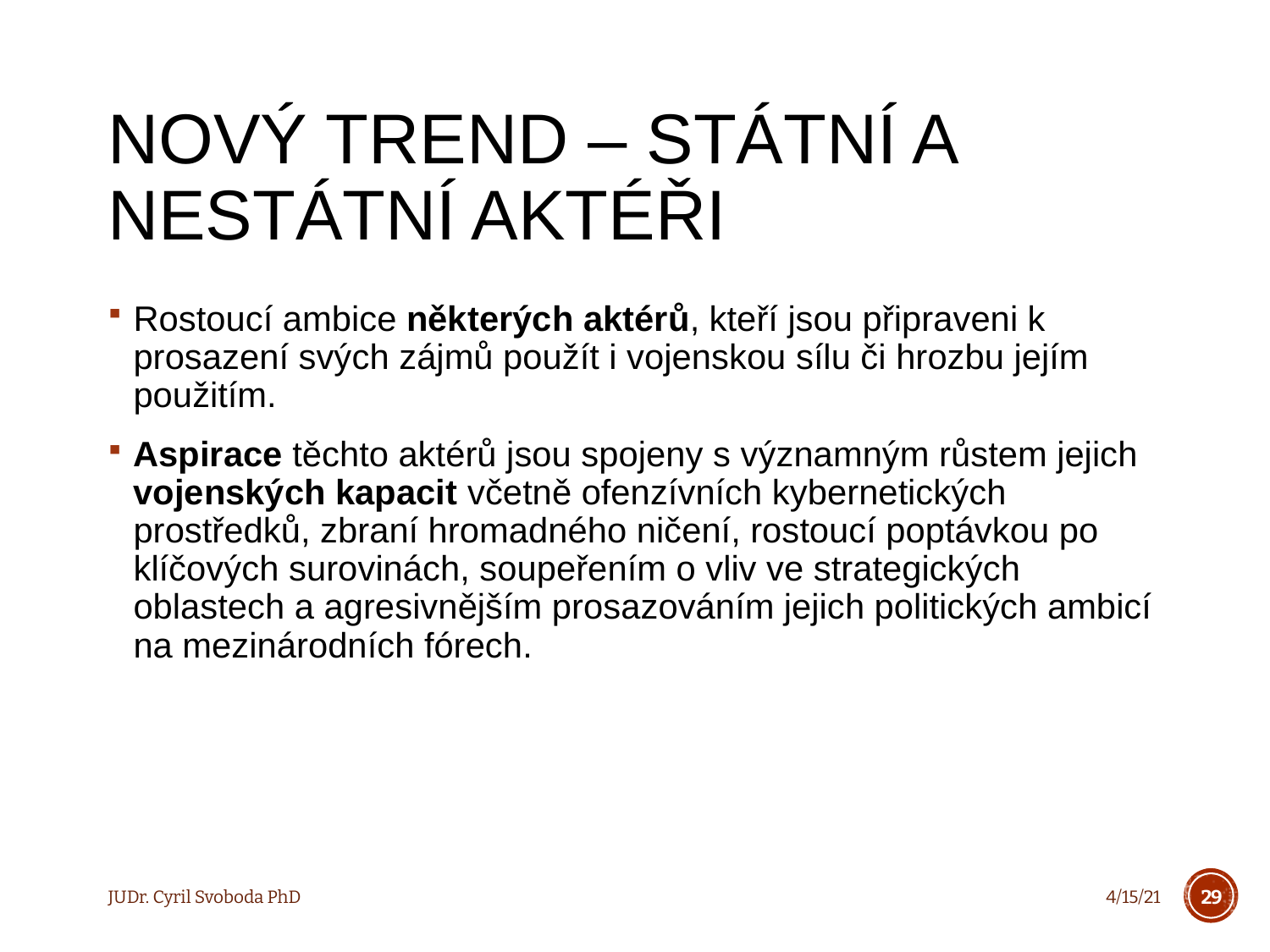

# Nový trend – státní a nestátní aktéři
Rostoucí ambice některých aktérů, kteří jsou připraveni k prosazení svých zájmů použít i vojenskou sílu či hrozbu jejím použitím.
Aspirace těchto aktérů jsou spojeny s významným růstem jejich vojenských kapacit včetně ofenzívních kybernetických prostředků, zbraní hromadného ničení, rostoucí poptávkou po klíčových surovinách, soupeřením o vliv ve strategických oblastech a agresivnějším prosazováním jejich politických ambicí na mezinárodních fórech.
JUDr. Cyril Svoboda PhD
4/15/21
29